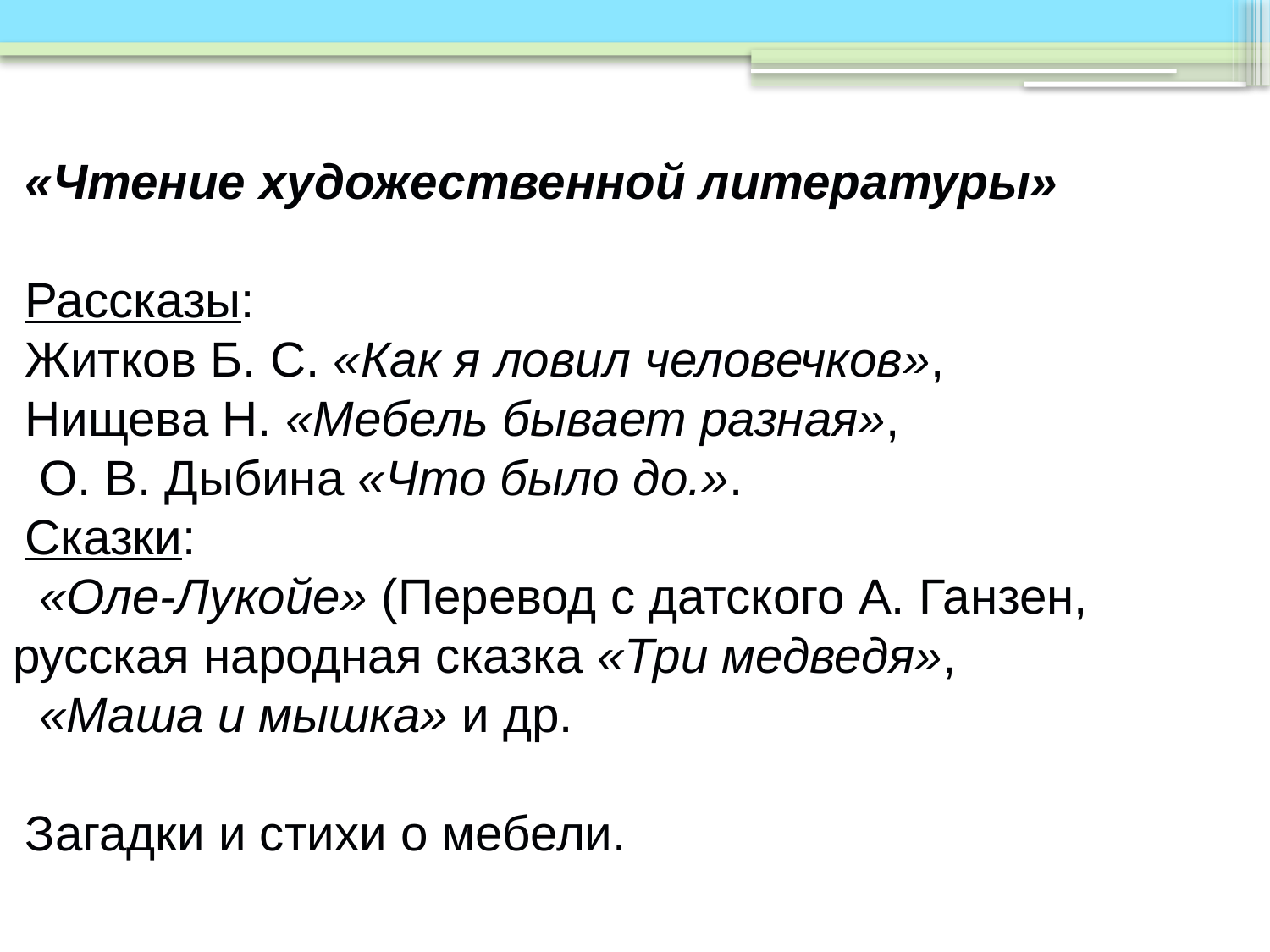

«Чтение художественной литературы»

Рассказы:
Житков Б. С. «Как я ловил человечков»,
Нищева Н. «Мебель бывает разная»,
 О. В. Дыбина «Что было до.».
Сказки:
 «Оле-Лукойе» (Перевод с датского А. Ганзен, русская народная сказка «Три медведя»,
 «Маша и мышка» и др.

Загадки и стихи о мебели.